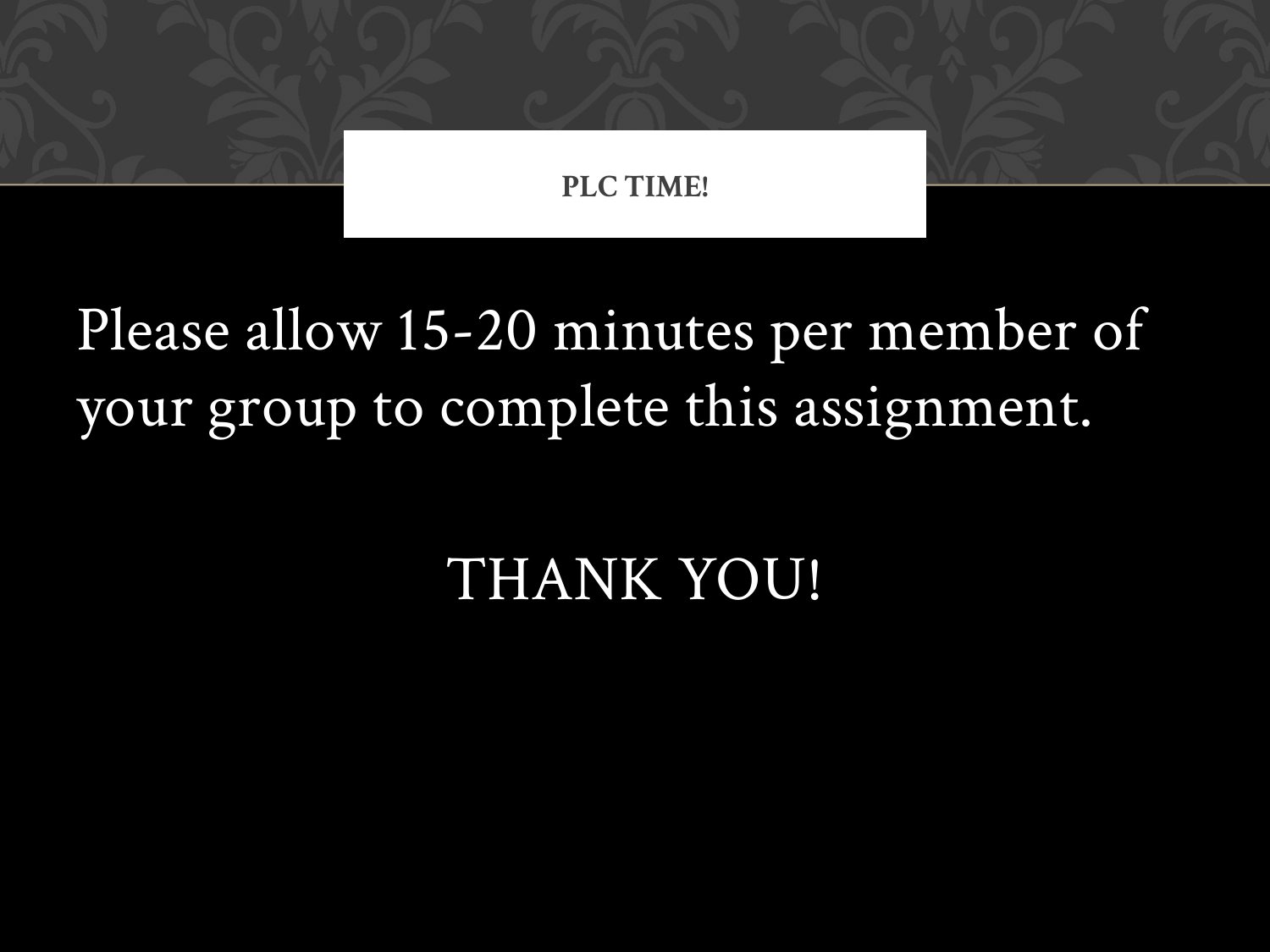

# PLC TIME!
Please allow 15-20 minutes per member of your group to complete this assignment.

THANK YOU!